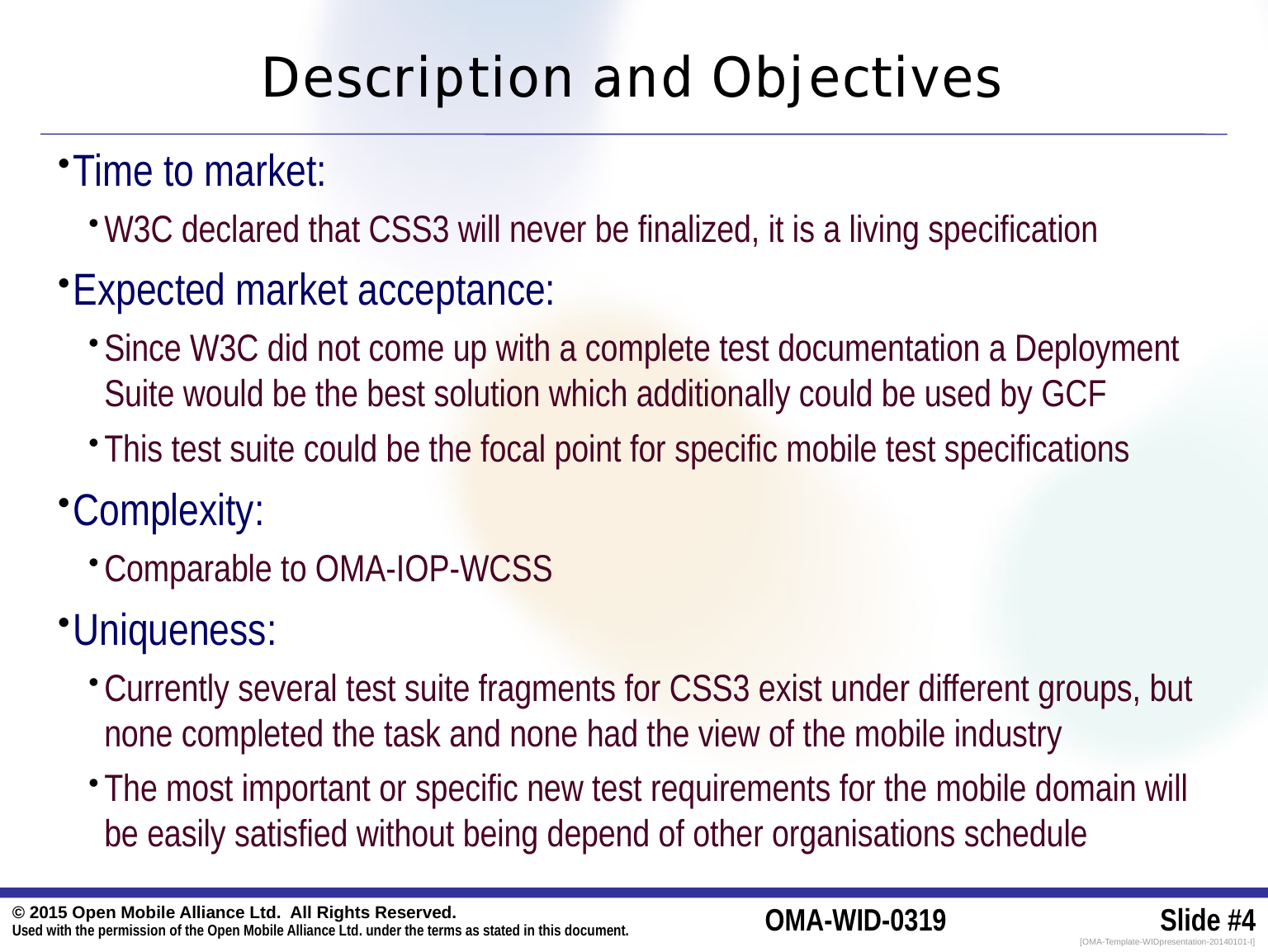

# Description and Objectives
Time to market:
W3C declared that CSS3 will never be finalized, it is a living specification
Expected market acceptance:
Since W3C did not come up with a complete test documentation a Deployment Suite would be the best solution which additionally could be used by GCF
This test suite could be the focal point for specific mobile test specifications
Complexity:
Comparable to OMA-IOP-WCSS
Uniqueness:
Currently several test suite fragments for CSS3 exist under different groups, but none completed the task and none had the view of the mobile industry
The most important or specific new test requirements for the mobile domain will be easily satisfied without being depend of other organisations schedule